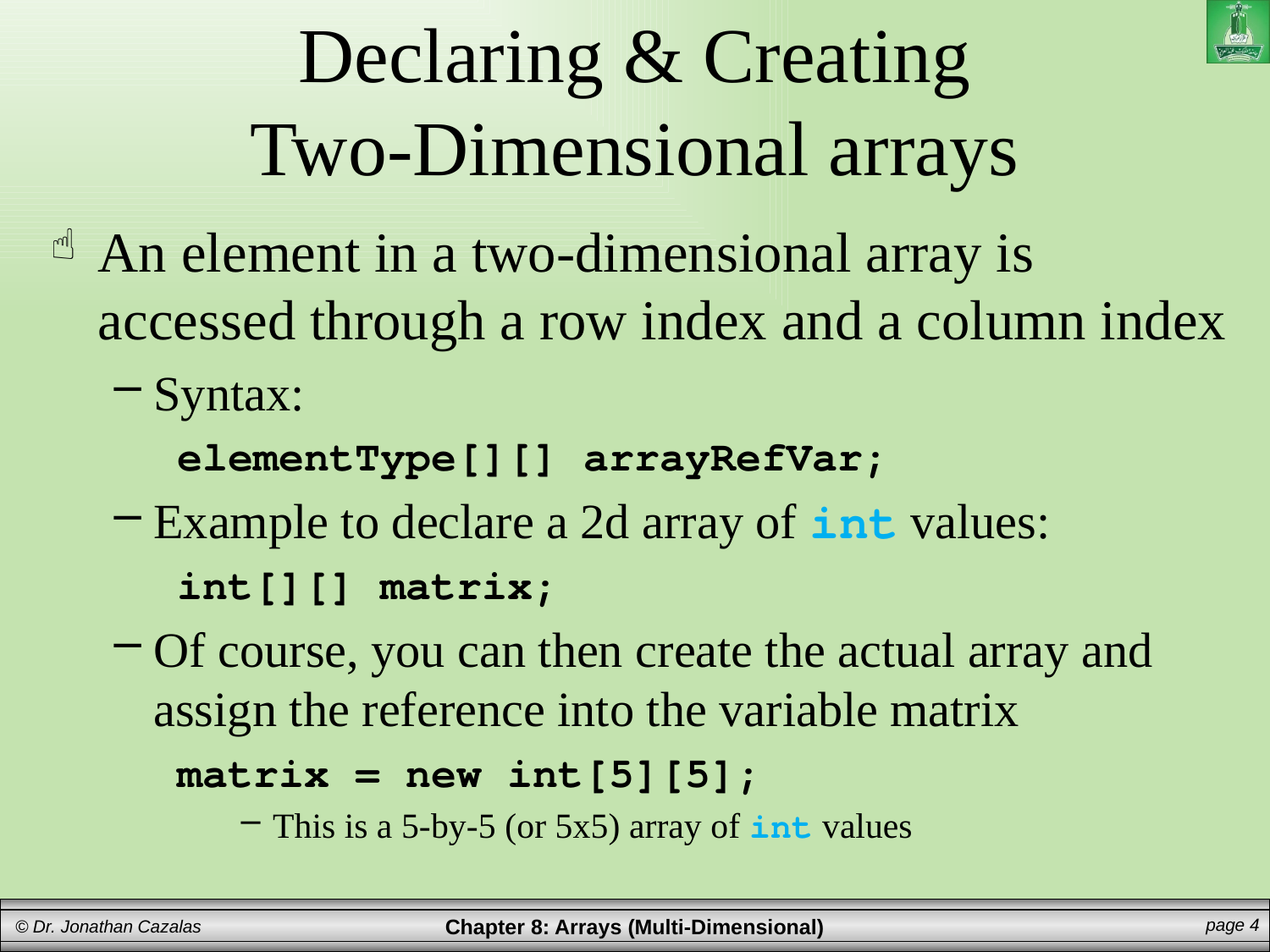

# Declaring & Creating Two-Dimensional arrays
An element in a two-dimensional array is accessed through a row index and a column index
Syntax:
elementType[][] arrayRefVar;
Example to declare a 2d array of int values:
int[][] matrix;
Of course, you can then create the actual array and assign the reference into the variable matrix
matrix = new int[5][5];
This is a 5-by-5 (or 5x5) array of int values